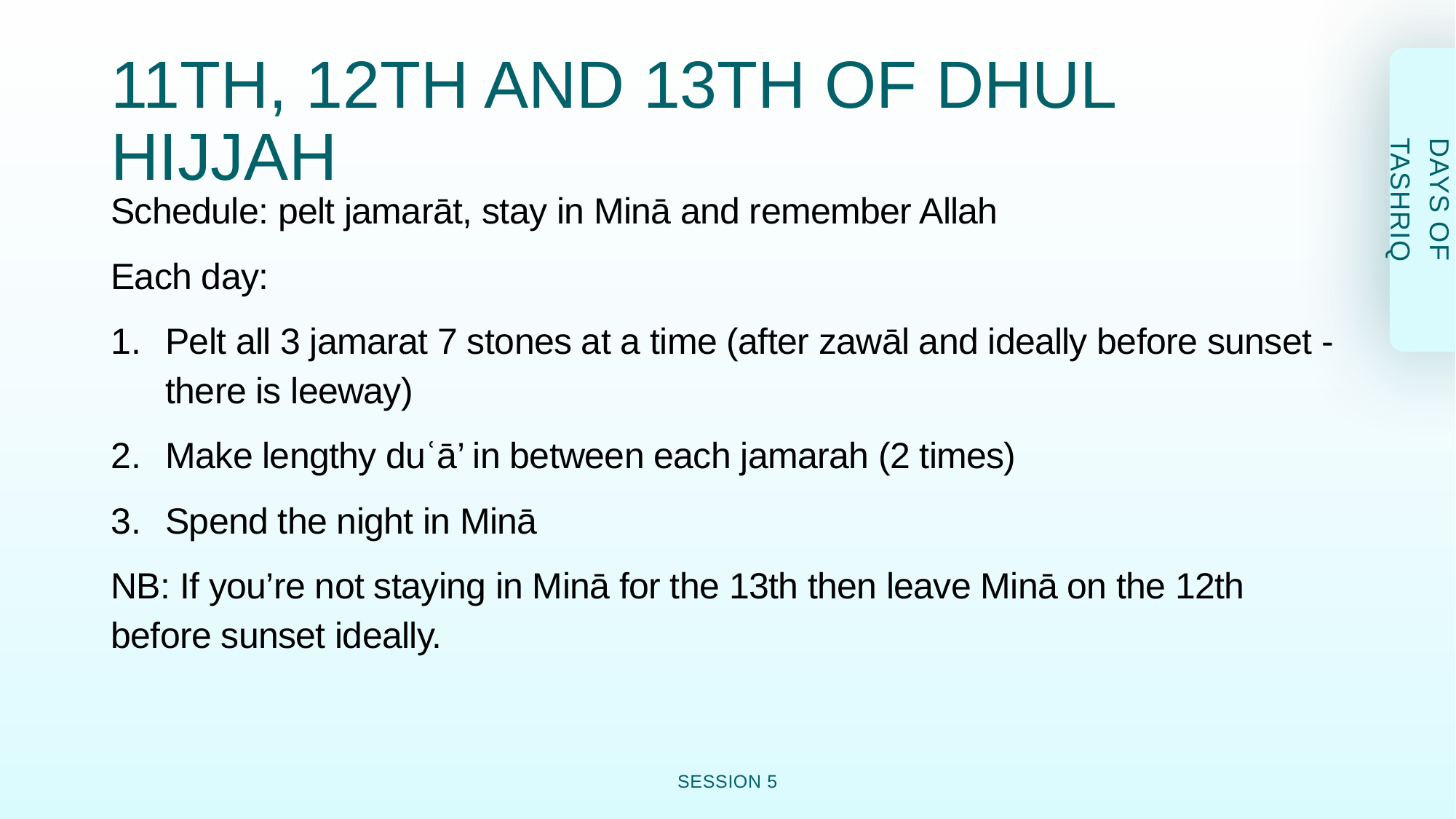

# 11TH, 12TH AND 13TH OF DHUL HIJJAH
DAYS OF TASHRIQ
Schedule: pelt jamarāt, stay in Minā and remember Allah
Each day:
Pelt all 3 jamarat 7 stones at a time (after zawāl and ideally before sunset - there is leeway)
Make lengthy duʿā’ in between each jamarah (2 times)
Spend the night in Minā
NB: If you’re not staying in Minā for the 13th then leave Minā on the 12th before sunset ideally.
SESSION 5